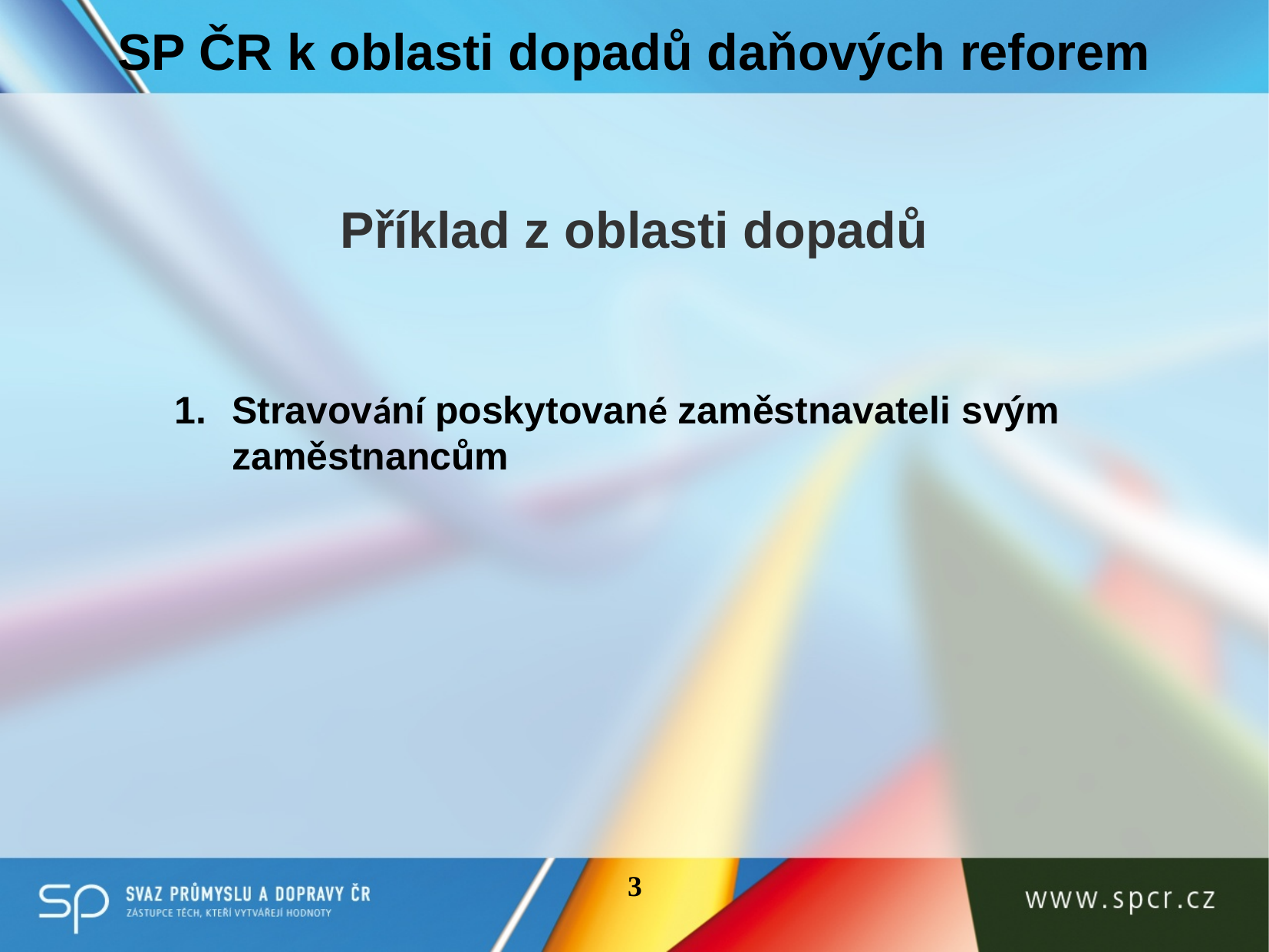

SP ČR k oblasti dopadů daňových reforem
# Příklad z oblasti dopadů

Stravování poskytované zaměstnavateli svým  zaměstnancům

3